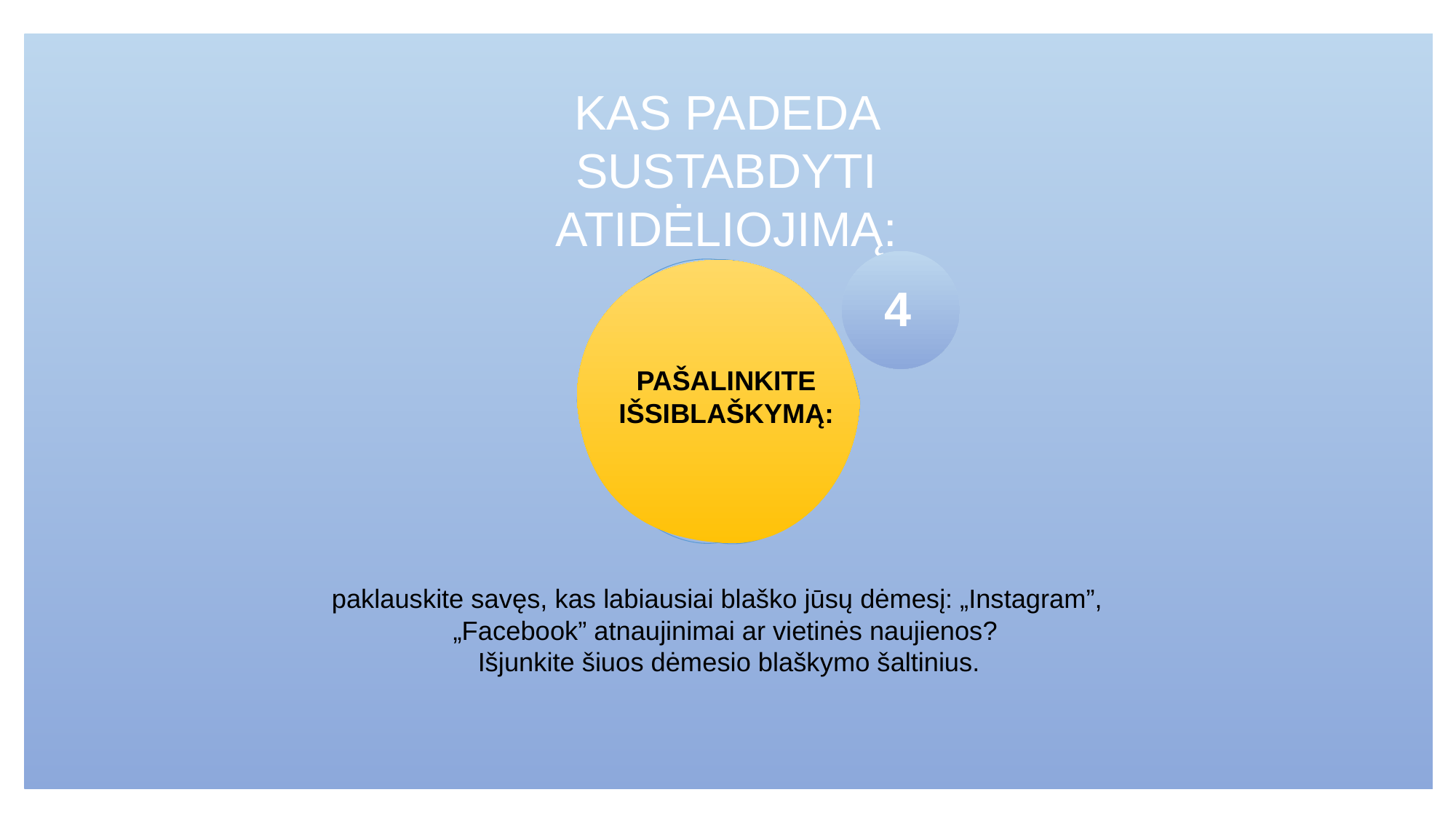

Kas padeda sustabdyti atidėliojimą:

4
Pašalinkite išsiblaškymą:
paklauskite savęs, kas labiausiai blaško jūsų dėmesį: „Instagram”, „Facebook” atnaujinimai ar vietinės naujienos?
Išjunkite šiuos dėmesio blaškymo šaltinius.